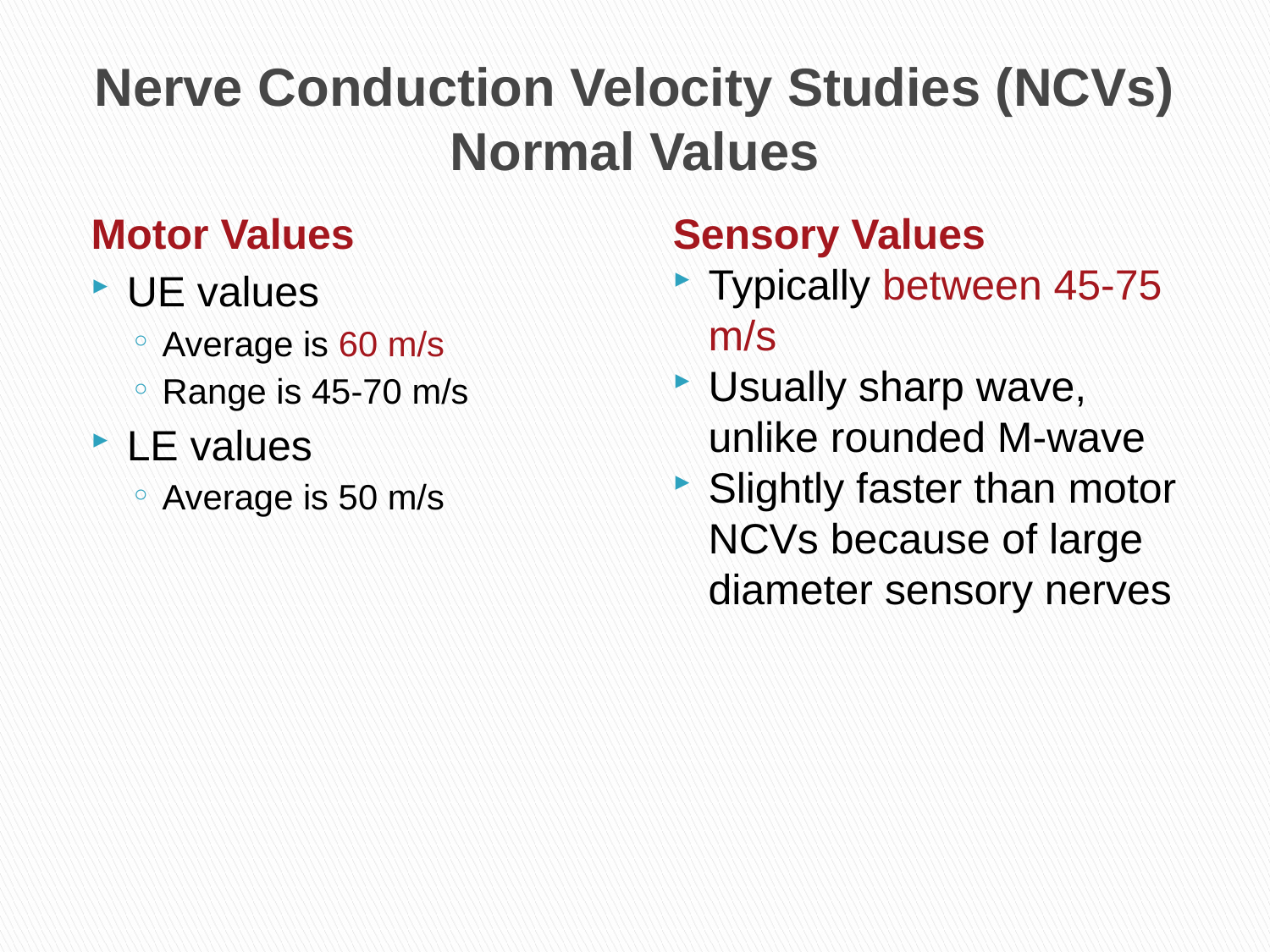

# Nerve Conduction Velocity Studies (NCVs) Normal Values
Motor Values
UE values
Average is 60 m/s
Range is 45-70 m/s
LE values
Average is 50 m/s

Sensory Values
Typically between 45-75 m/s
Usually sharp wave, unlike rounded M-wave
Slightly faster than motor NCVs because of large diameter sensory nerves